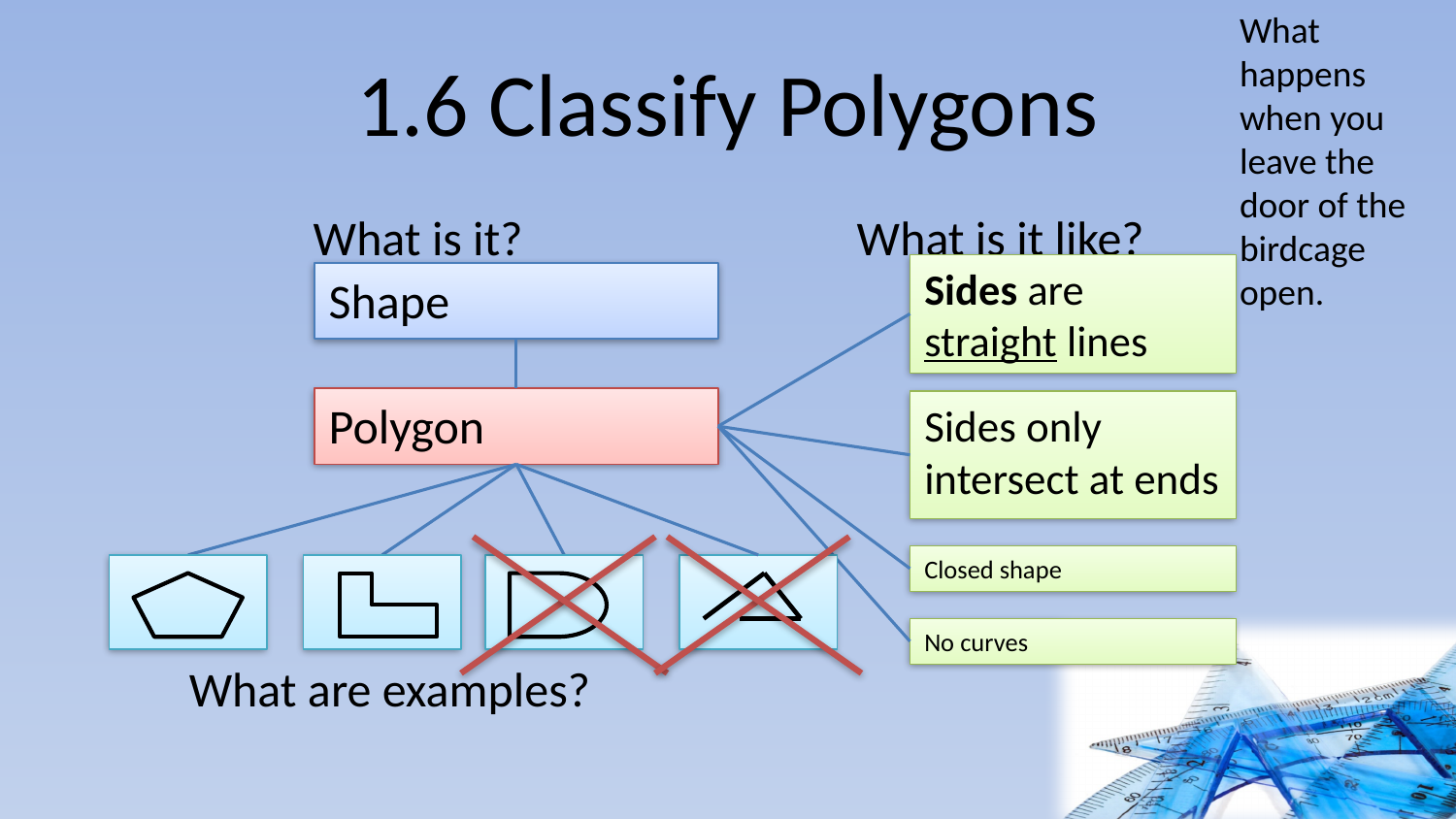

What happens when you leave the door of the birdcage open.
# 1.6 Classify Polygons
What is it?
What is it like?
Sides are straight lines
Shape
Polygon
Sides only intersect at ends
No curves
Closed shape

What are examples?